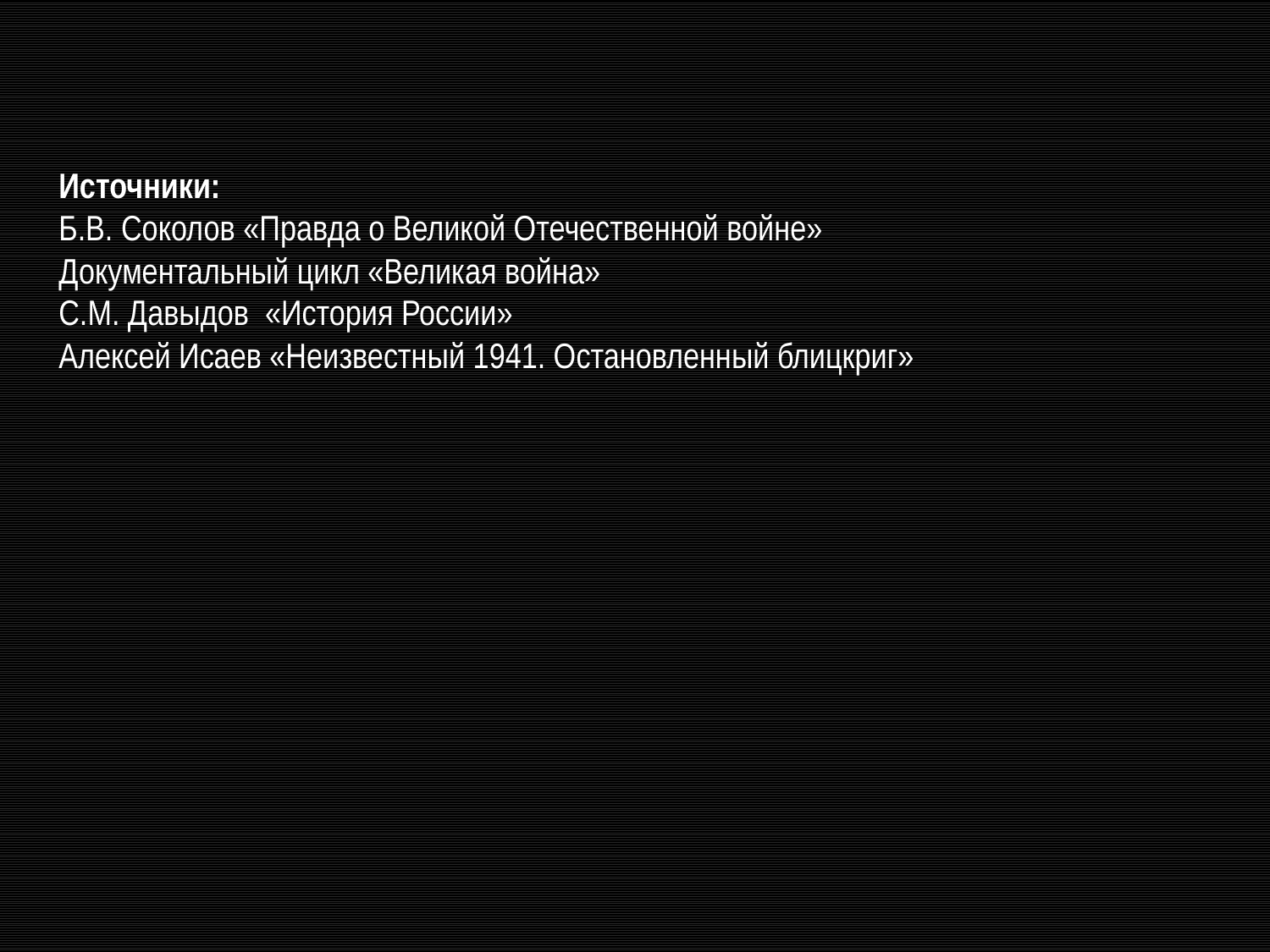

Источники:
Б.В. Соколов «Правда о Великой Отечественной войне»
Документальный цикл «Великая война»
С.М. Давыдов  «История России»
Алексей Исаев «Неизвестный 1941. Остановленный блицкриг»